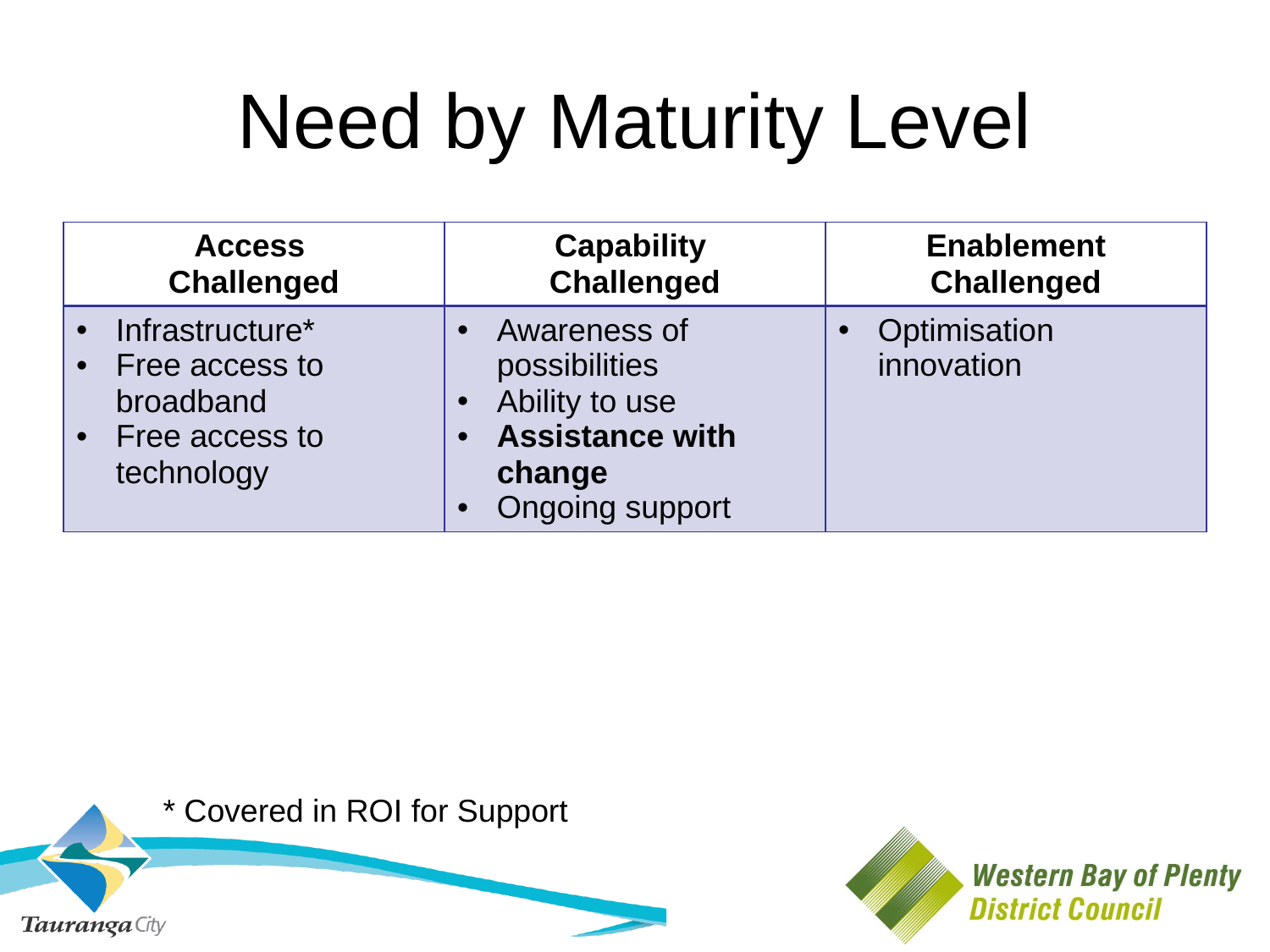

# Need by Maturity Level
| Access Challenged | Capability Challenged | Enablement Challenged |
| --- | --- | --- |
| Infrastructure\* Free access to broadband Free access to technology | Awareness of possibilities Ability to use Assistance with change Ongoing support | Optimisation innovation |
* Covered in ROI for Support